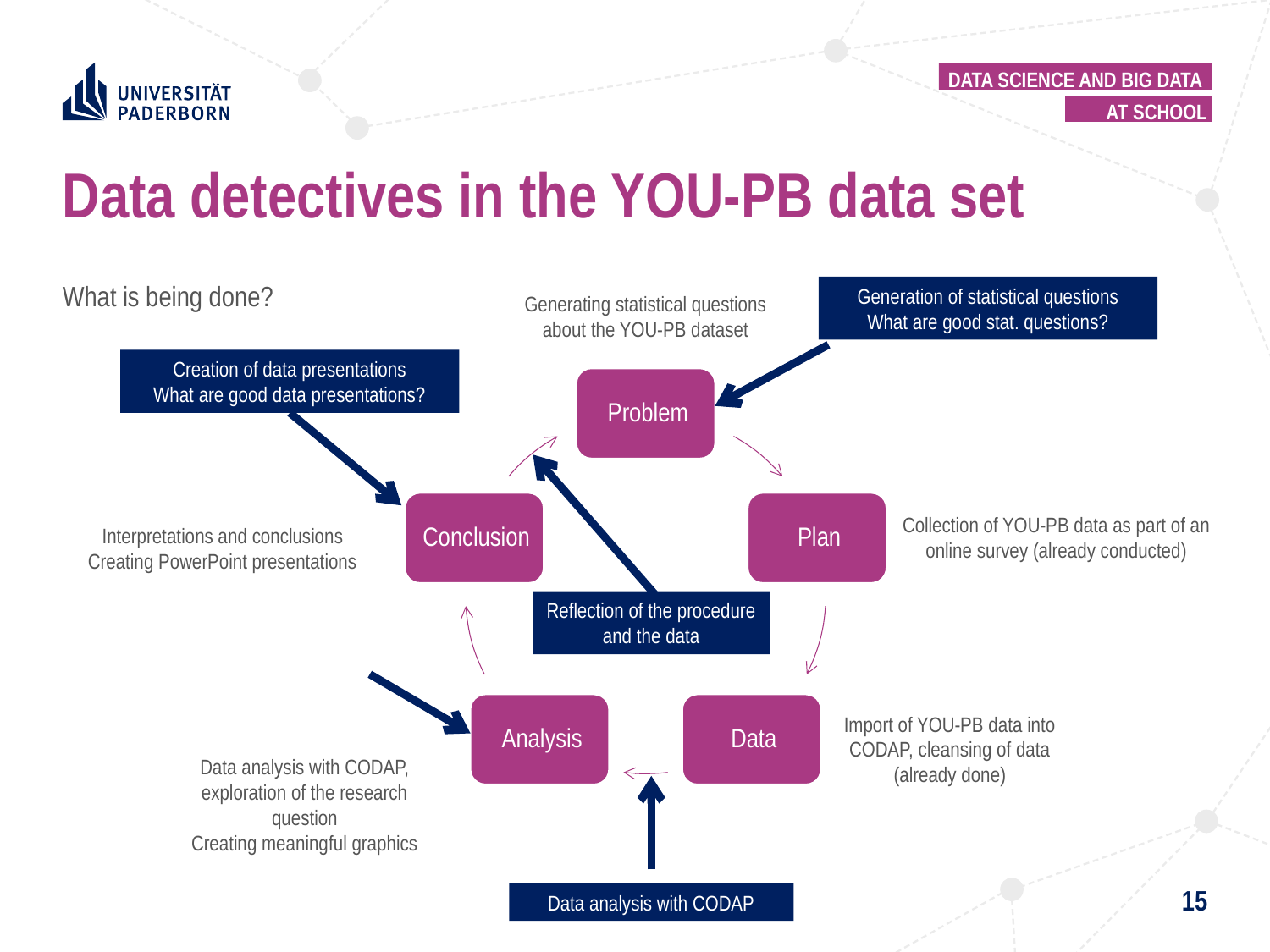

Data science and big data
At school
# Data detectives in the YOU-PB data set
Generation of statistical questions
What are good stat. questions?

What is being done?

Generating statistical questions about the YOU-PB dataset
Creation of data presentations
What are good data presentations?
Problem
Plan
Data
Analysis
Conclusion
Collection of YOU-PB data as part of an online survey (already conducted)
Interpretations and conclusions
Creating PowerPoint presentations
Reflection of the procedure
and the data
Import of YOU-PB data into CODAP, cleansing of data (already done)
Data analysis with CODAP, exploration of the research question
Creating meaningful graphics
15
Data analysis with CODAP